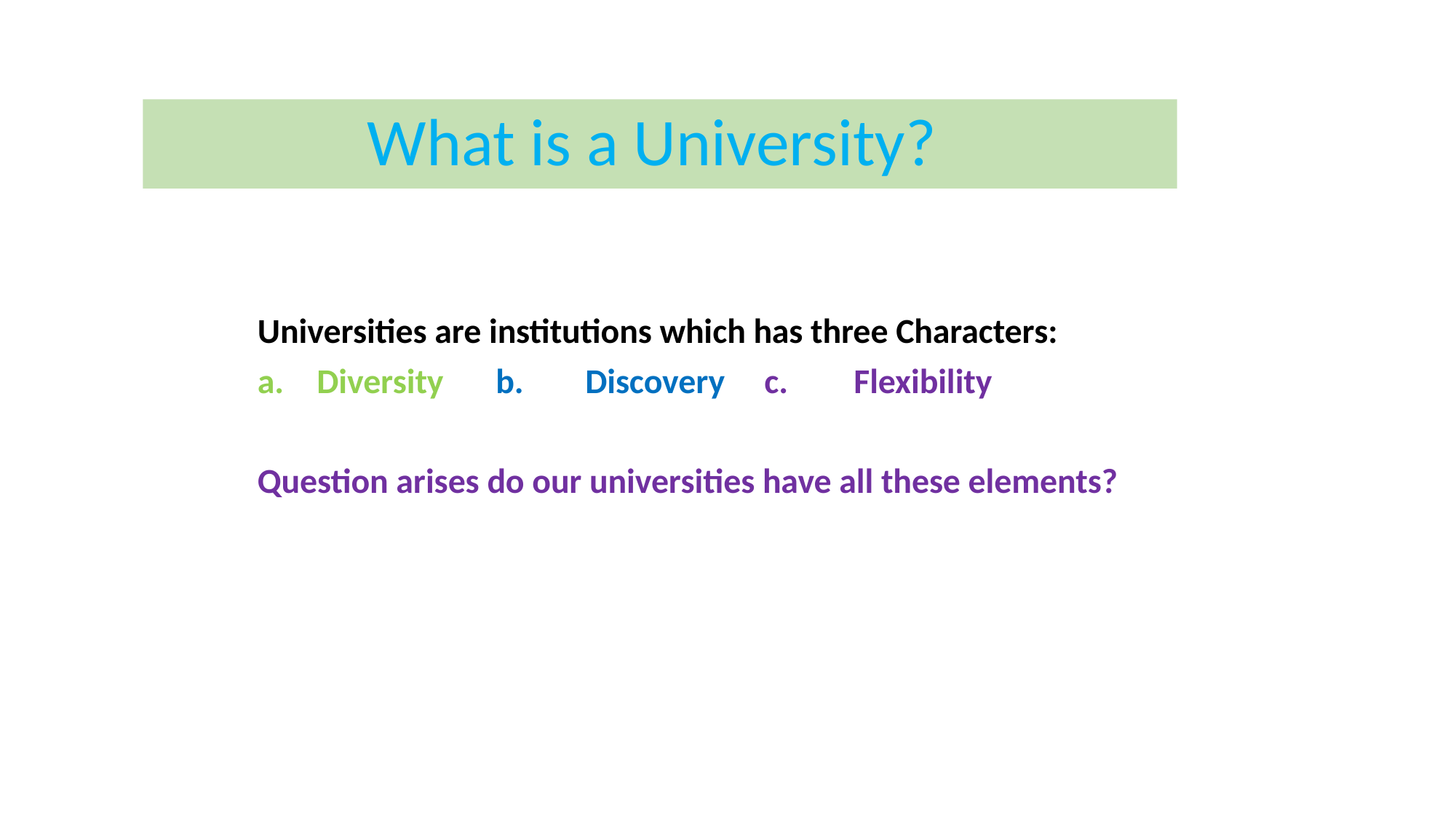

# What is a University?
Universities are institutions which has three Characters:
Diversity		b.	Discovery	c.	Flexibility

Question arises do our universities have all these elements?